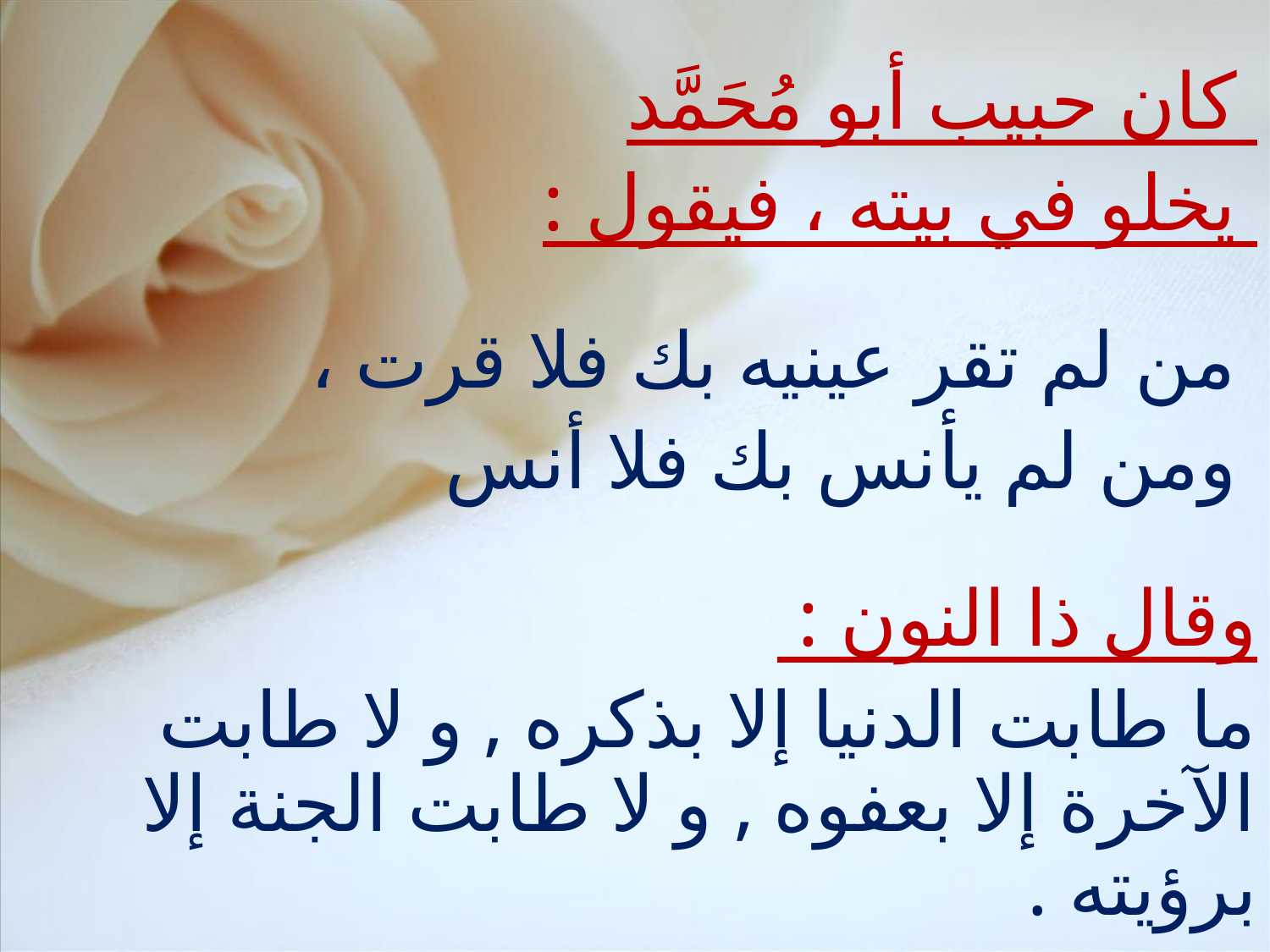

كان حبيب أبو مُحَمَّد
 يخلو في بيته ، فيقول :

 من لم تقر عينيه بك فلا قرت ،
 ومن لم يأنس بك فلا أنس

وقال ذا النون :
ما طابت الدنيا إلا بذكره , و لا طابت الآخرة إلا بعفوه , و لا طابت الجنة إلا برؤيته .﻿